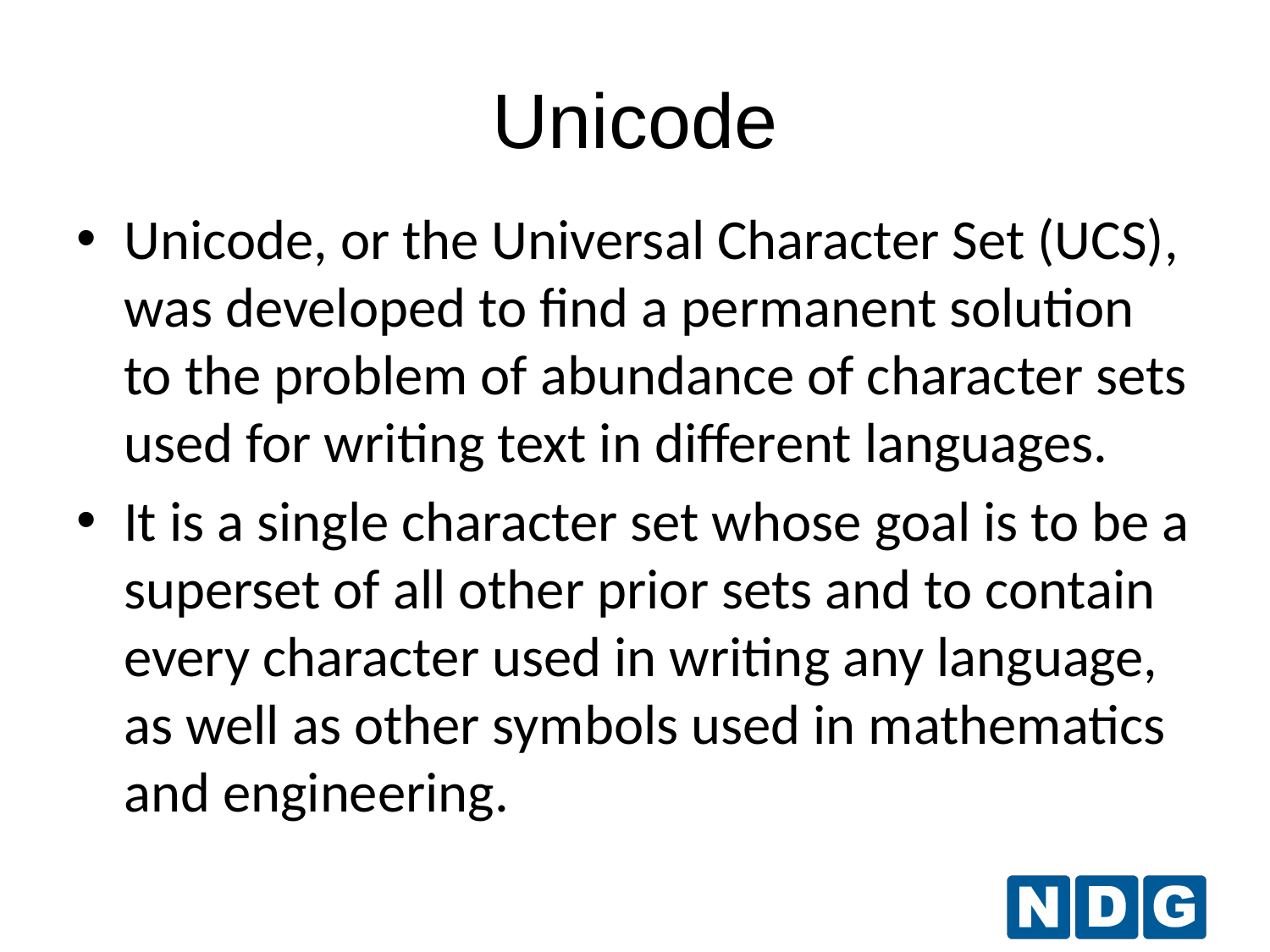

Unicode
Unicode, or the Universal Character Set (UCS), was developed to find a permanent solution to the problem of abundance of character sets used for writing text in different languages.
It is a single character set whose goal is to be a superset of all other prior sets and to contain every character used in writing any language, as well as other symbols used in mathematics and engineering.